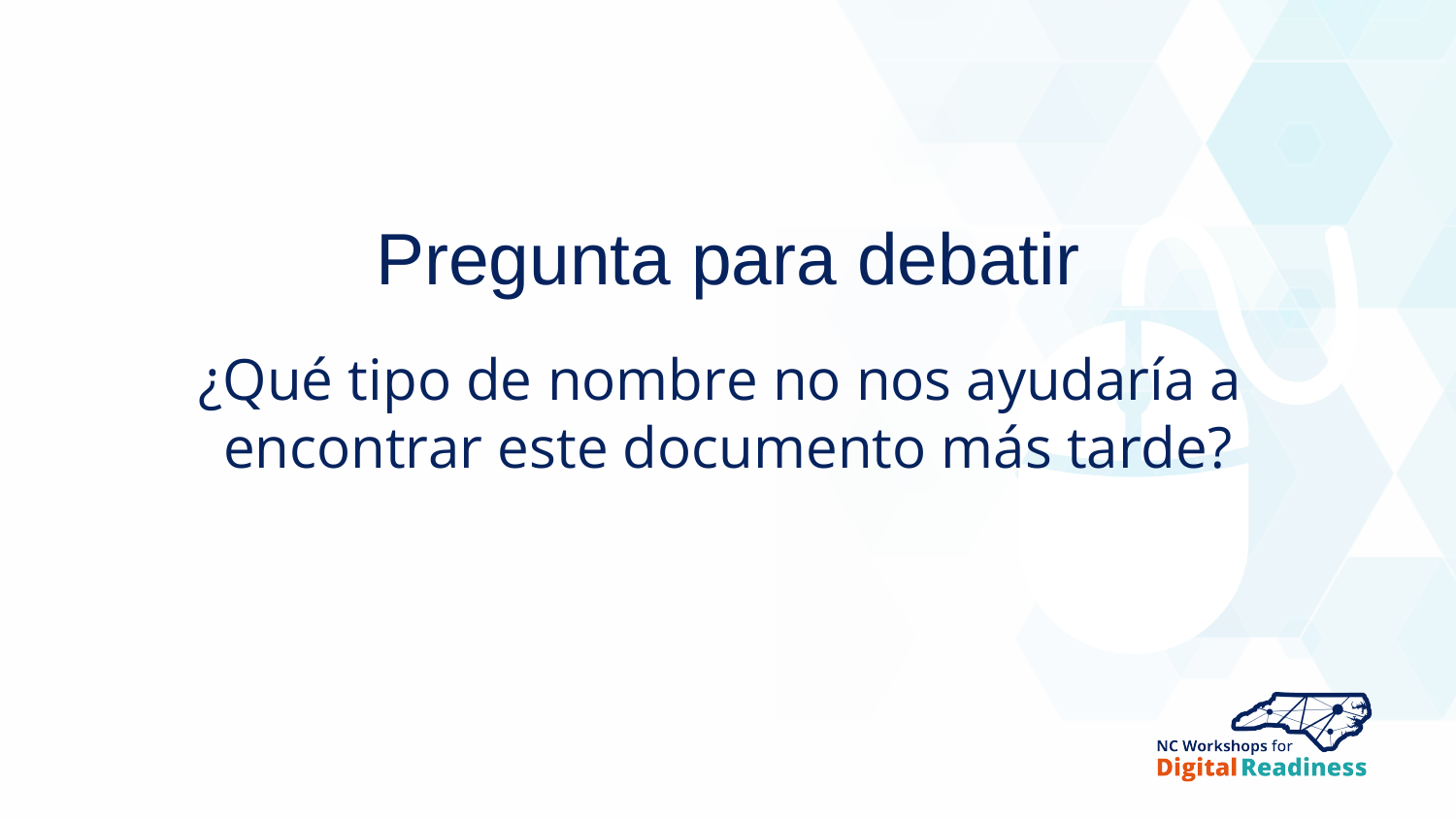

# Pregunta para debatir
¿Qué tipo de nombre no nos ayudaría a
encontrar este documento más tarde?